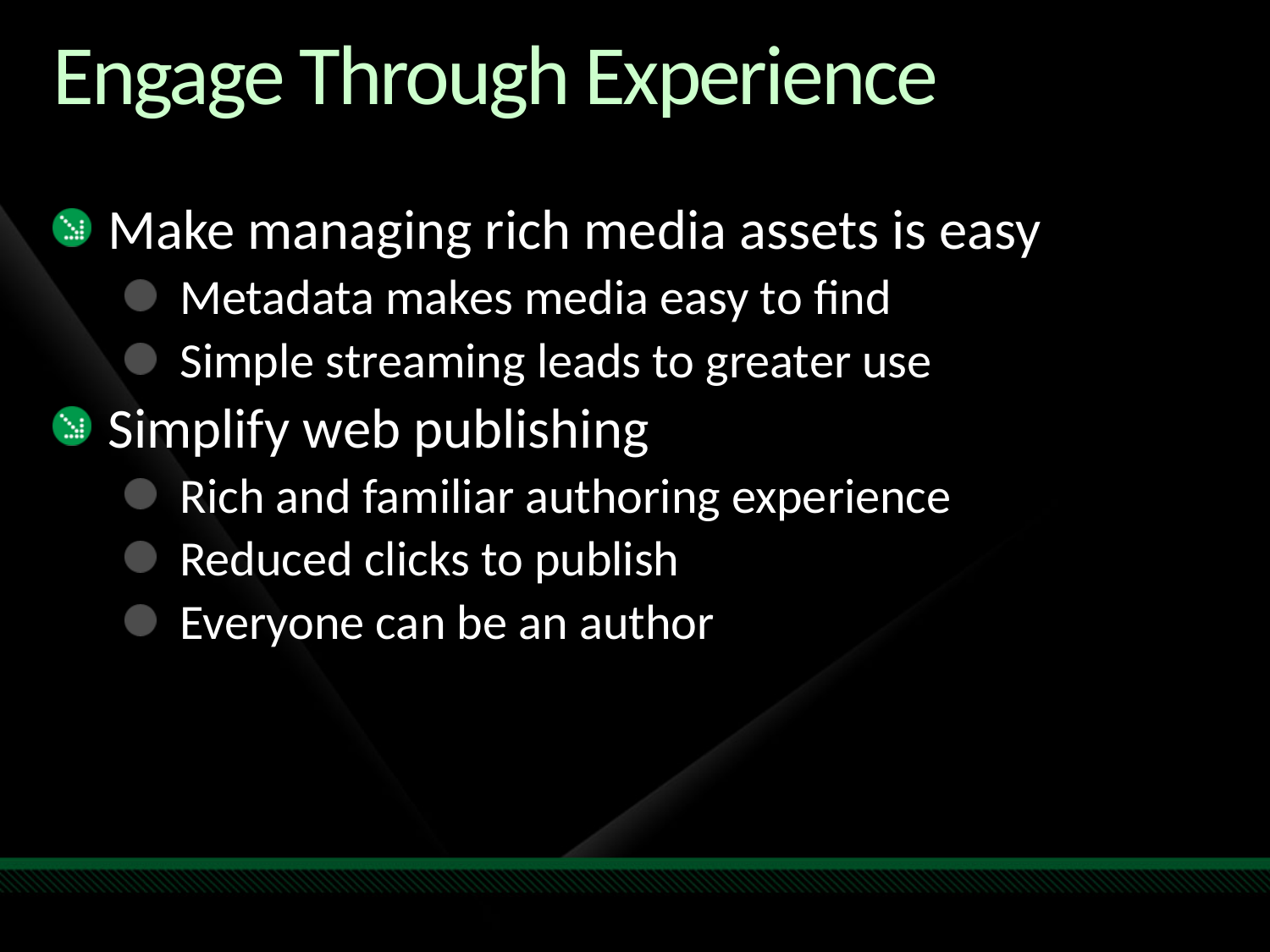

# Engage Through Experience
Make managing rich media assets is easy
Metadata makes media easy to find
Simple streaming leads to greater use
Simplify web publishing
Rich and familiar authoring experience
Reduced clicks to publish
Everyone can be an author